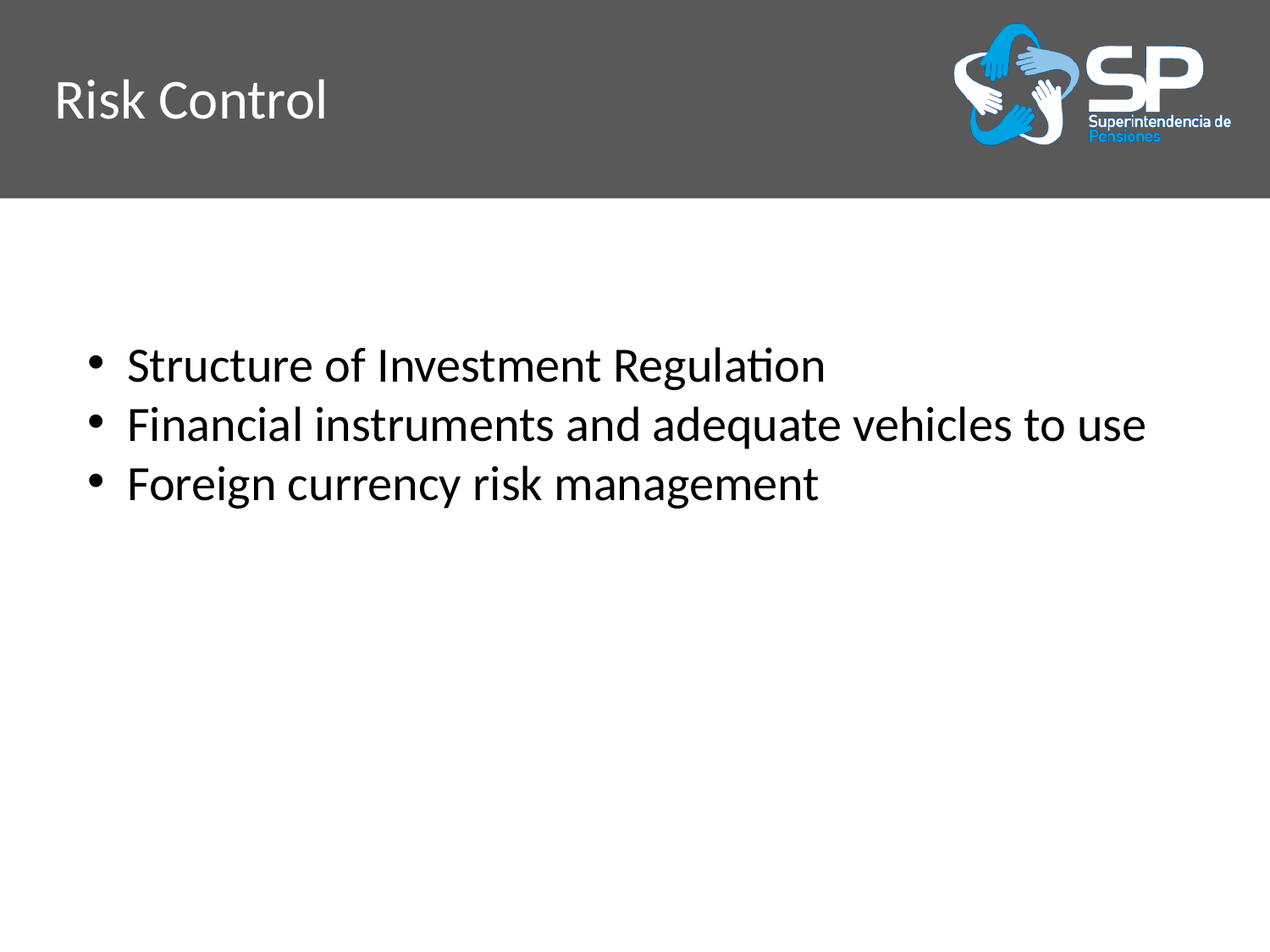

# Risk Control
Structure of Investment Regulation
Financial instruments and adequate vehicles to use
Foreign currency risk management